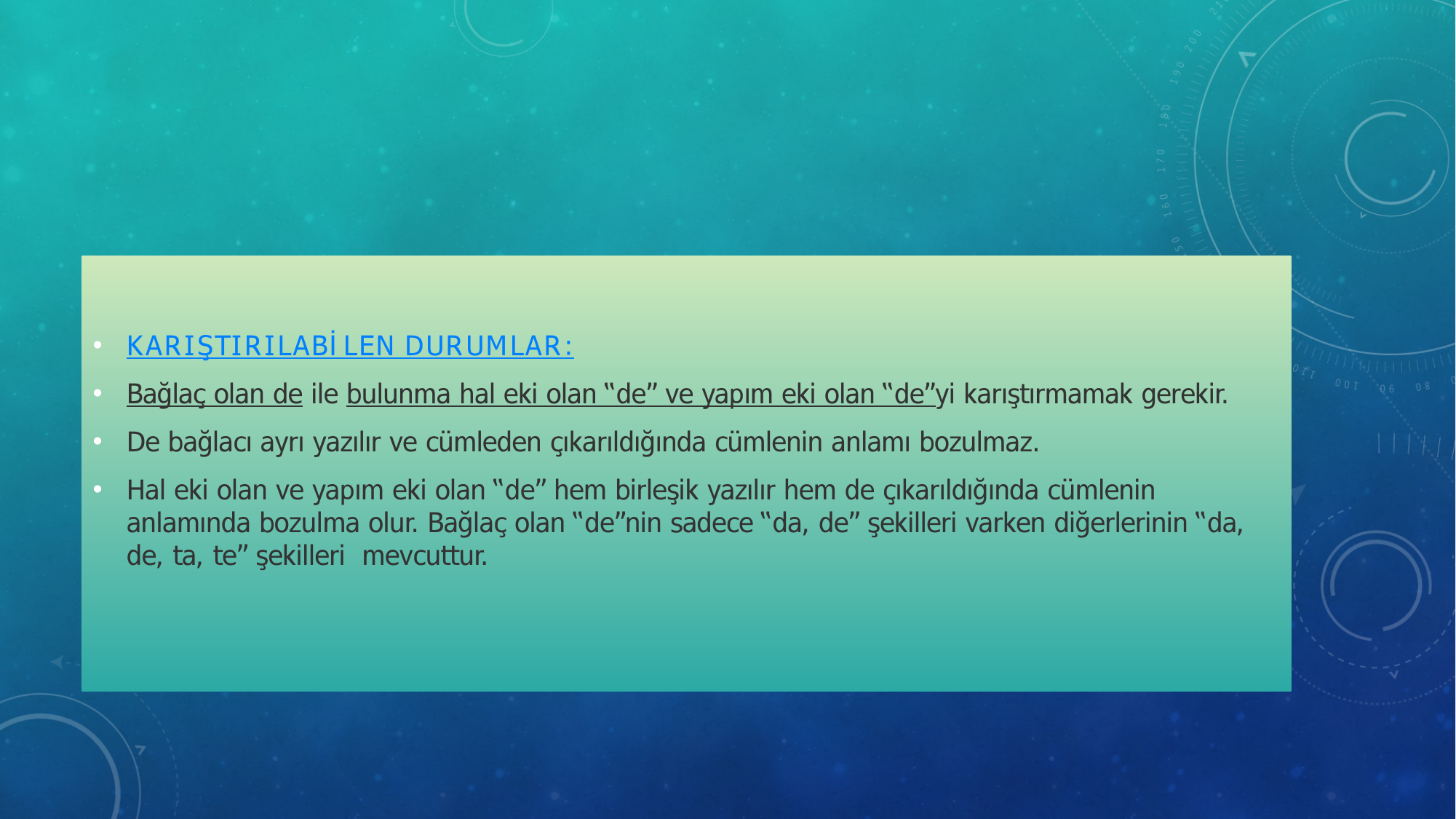

#
KARIŞTIRILABİLEN DURUMLAR:
Bağlaç olan de ile bulunma hal eki olan “de” ve yapım eki olan “de”yi karıştırmamak gerekir.
De bağlacı ayrı yazılır ve cümleden çıkarıldığında cümlenin anlamı bozulmaz.
Hal eki olan ve yapım eki olan “de” hem birleşik yazılır hem de çıkarıldığında cümlenin anlamında bozulma olur. Bağlaç olan “de”nin sadece “da, de” şekilleri varken diğerlerinin “da, de, ta, te” şekilleri  mevcuttur.